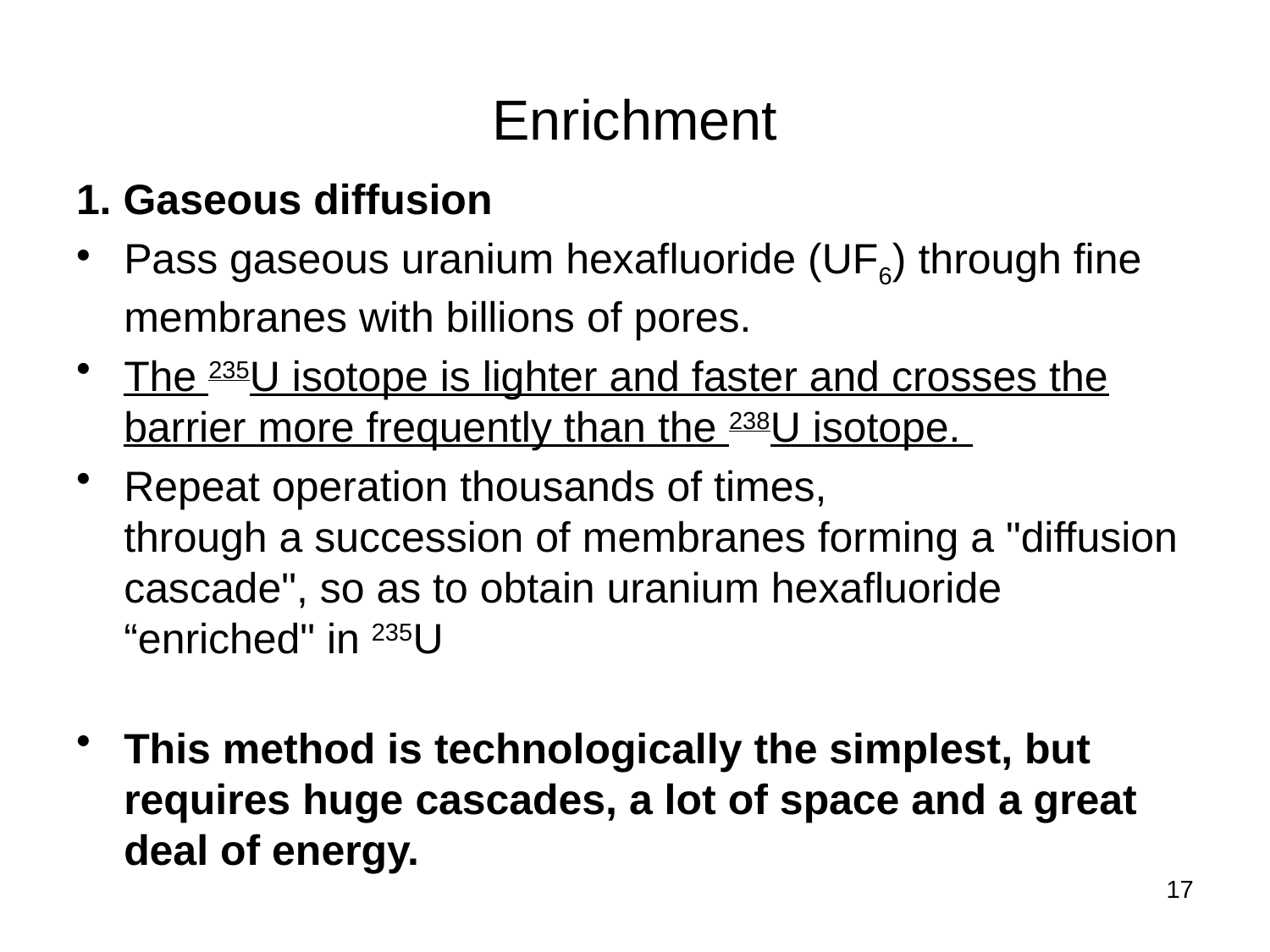

# Enrichment
1. Gaseous diffusion
Pass gaseous uranium hexafluoride (UF6) through fine membranes with billions of pores.
The 235U isotope is lighter and faster and crosses the barrier more frequently than the 238U isotope.
Repeat operation thousands of times,
through a succession of membranes forming a "diffusion cascade", so as to obtain uranium hexafluoride “enriched" in 235U
This method is technologically the simplest, but requires huge cascades, a lot of space and a great deal of energy.
17